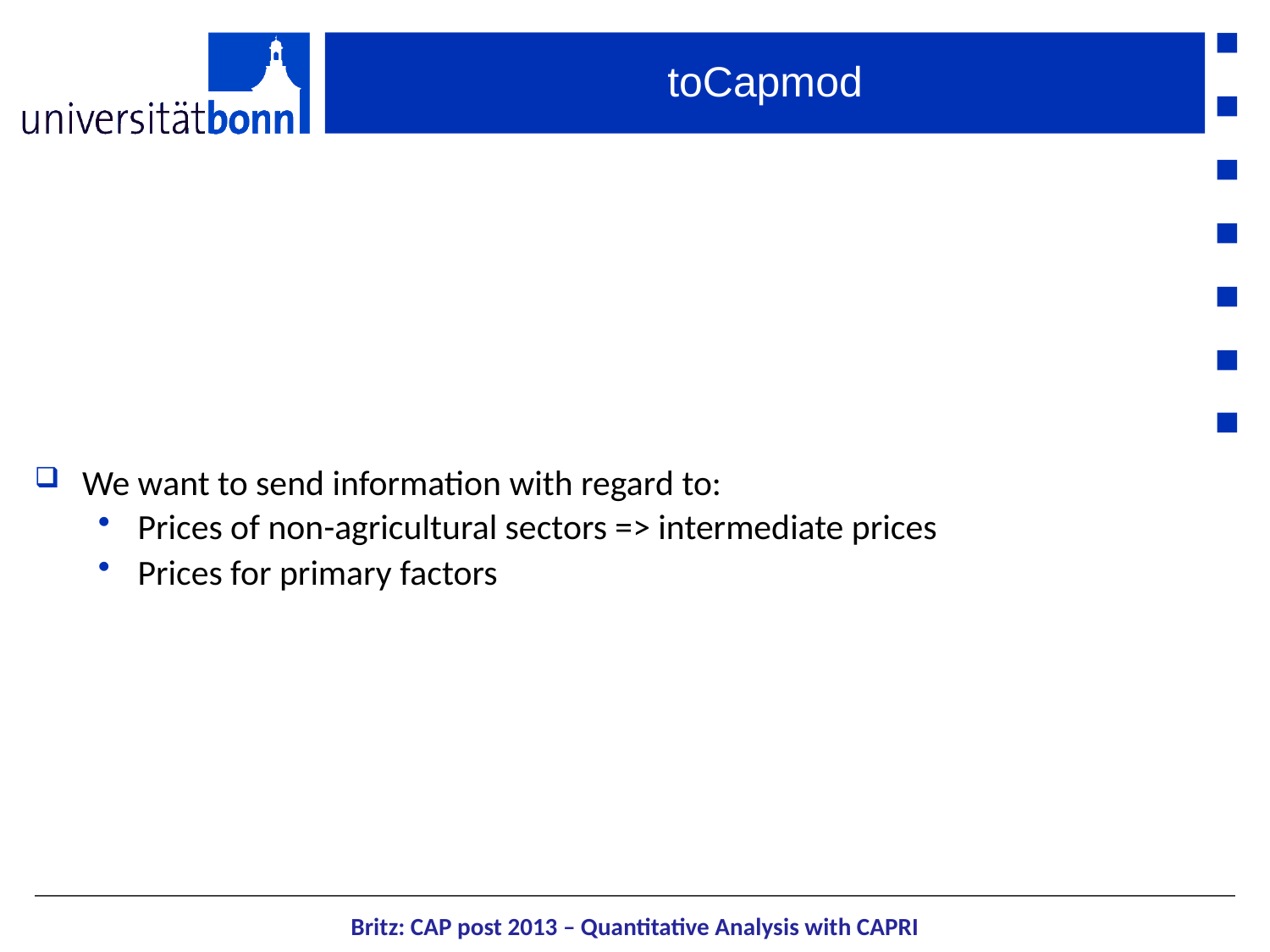

# toCapmod
We want to send information with regard to:
Prices of non-agricultural sectors => intermediate prices
Prices for primary factors
Britz: CAP post 2013 – Quantitative Analysis with CAPRI